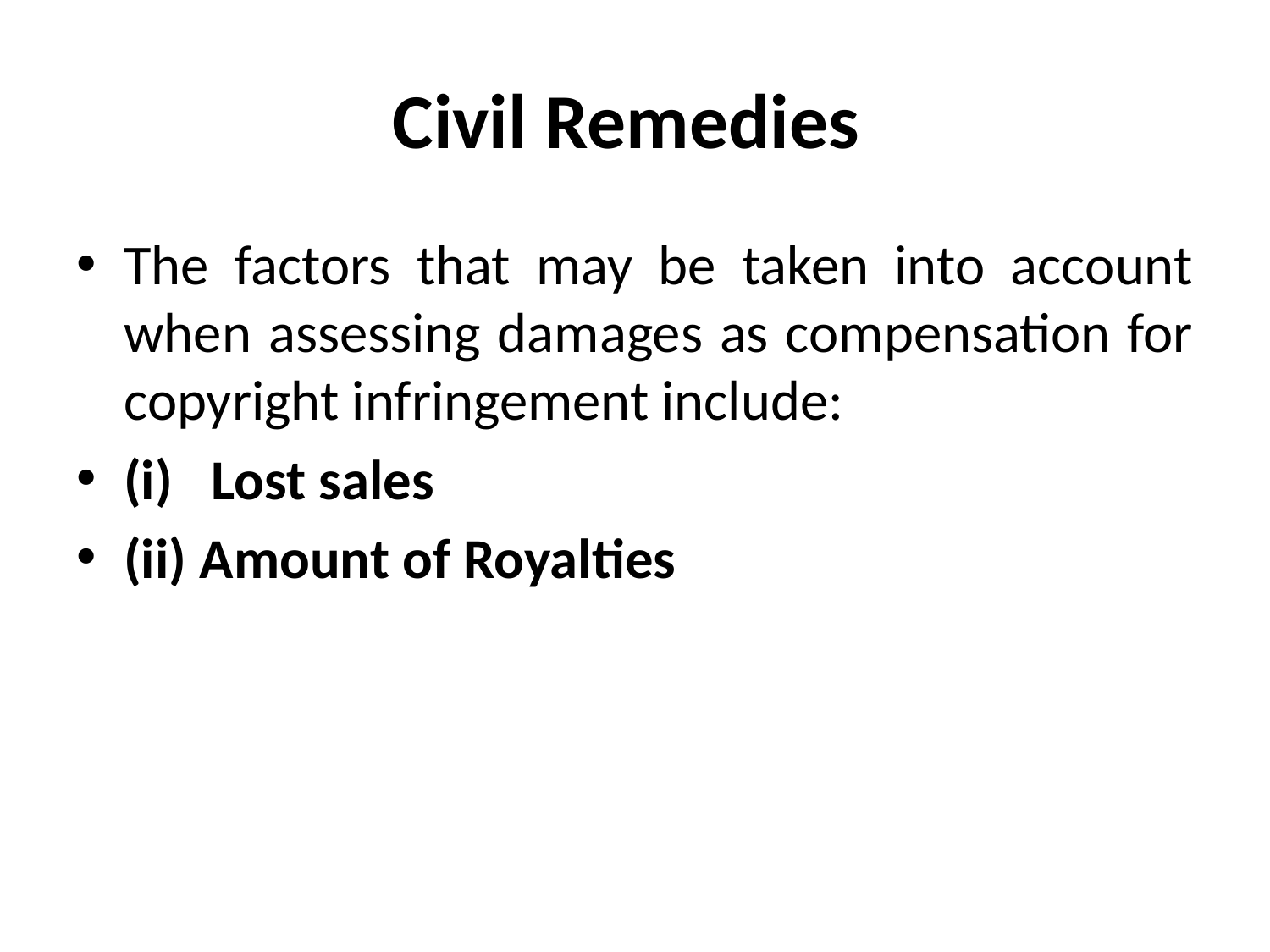

# Civil Remedies
The factors that may be taken into account when assessing damages as compensation for copyright infringement include:
(i)   Lost sales
(ii) Amount of Royalties